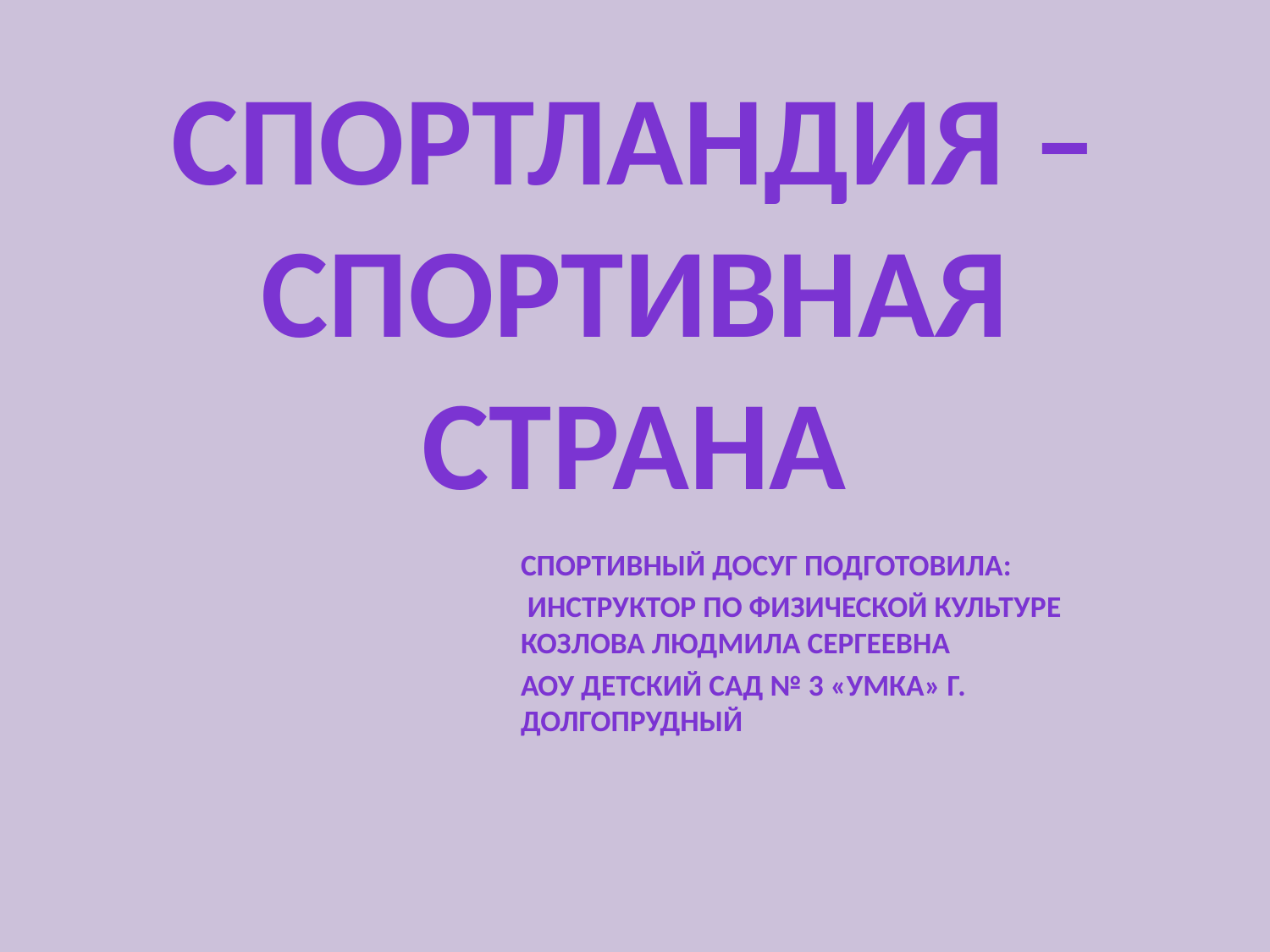

# Спортландия – спортивная страна
Спортивный досуг подготовила:
 инструктор по физической культуре Козлова Людмила Сергеевна
АОУ детский сад № 3 «Умка» г. Долгопрудный